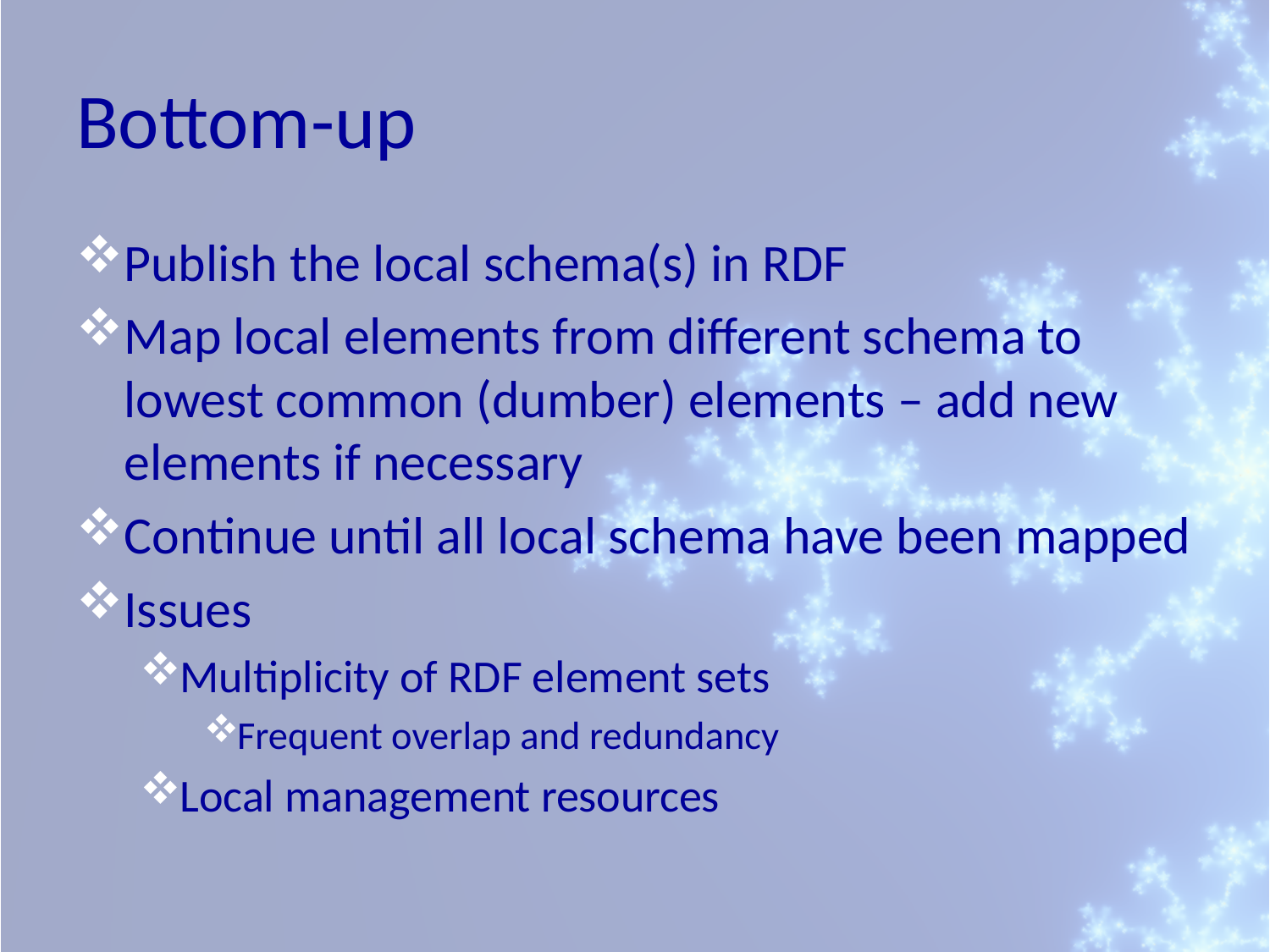

# Bottom-up
Publish the local schema(s) in RDF
Map local elements from different schema to lowest common (dumber) elements – add new elements if necessary
Continue until all local schema have been mapped
Issues
Multiplicity of RDF element sets
Frequent overlap and redundancy
Local management resources